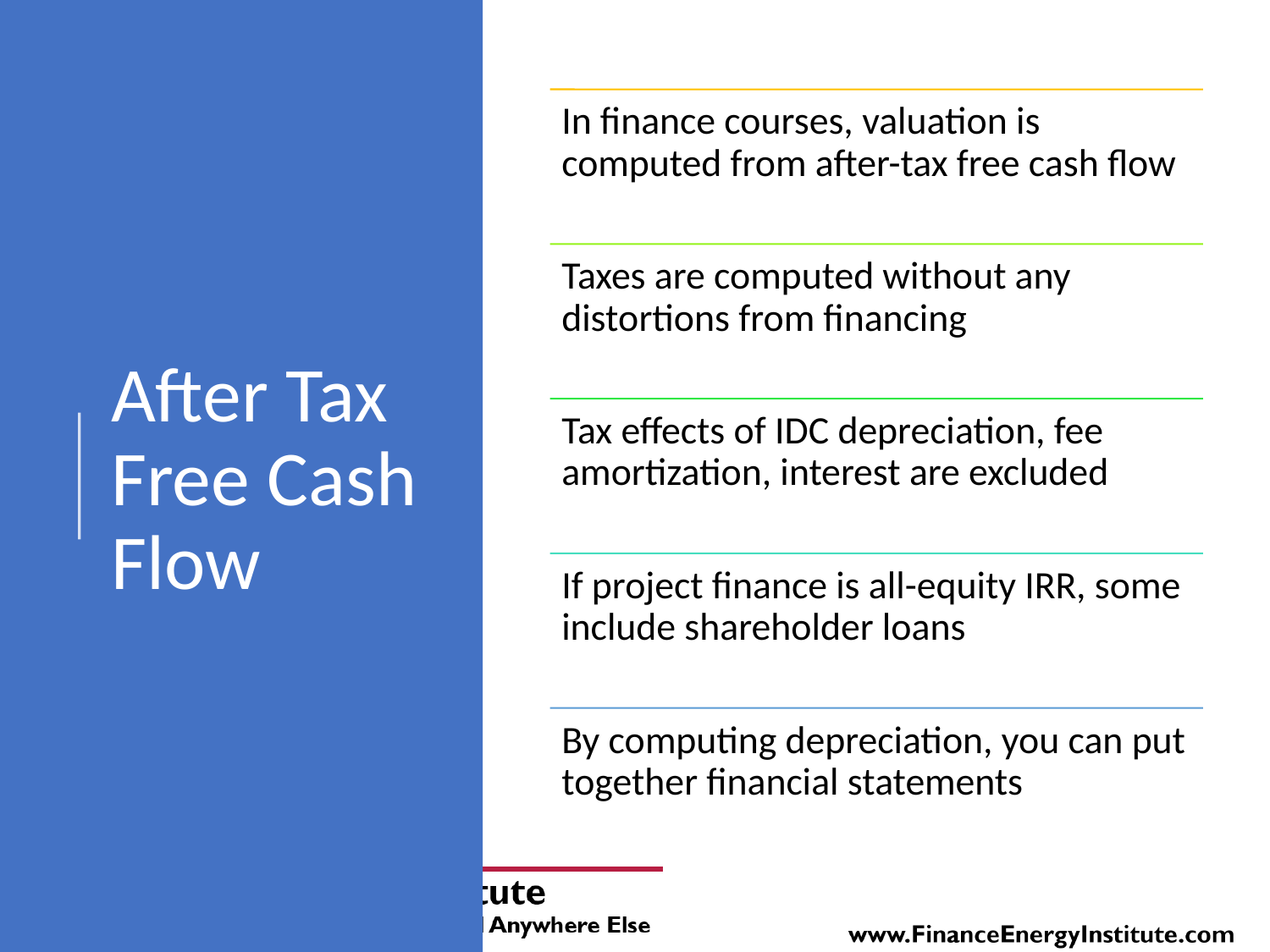

In finance courses, valuation is computed from after-tax free cash flow
Taxes are computed without any distortions from financing
Tax effects of IDC depreciation, fee amortization, interest are excluded
If project finance is all-equity IRR, some include shareholder loans
By computing depreciation, you can put together financial statements
# After Tax Free Cash Flow